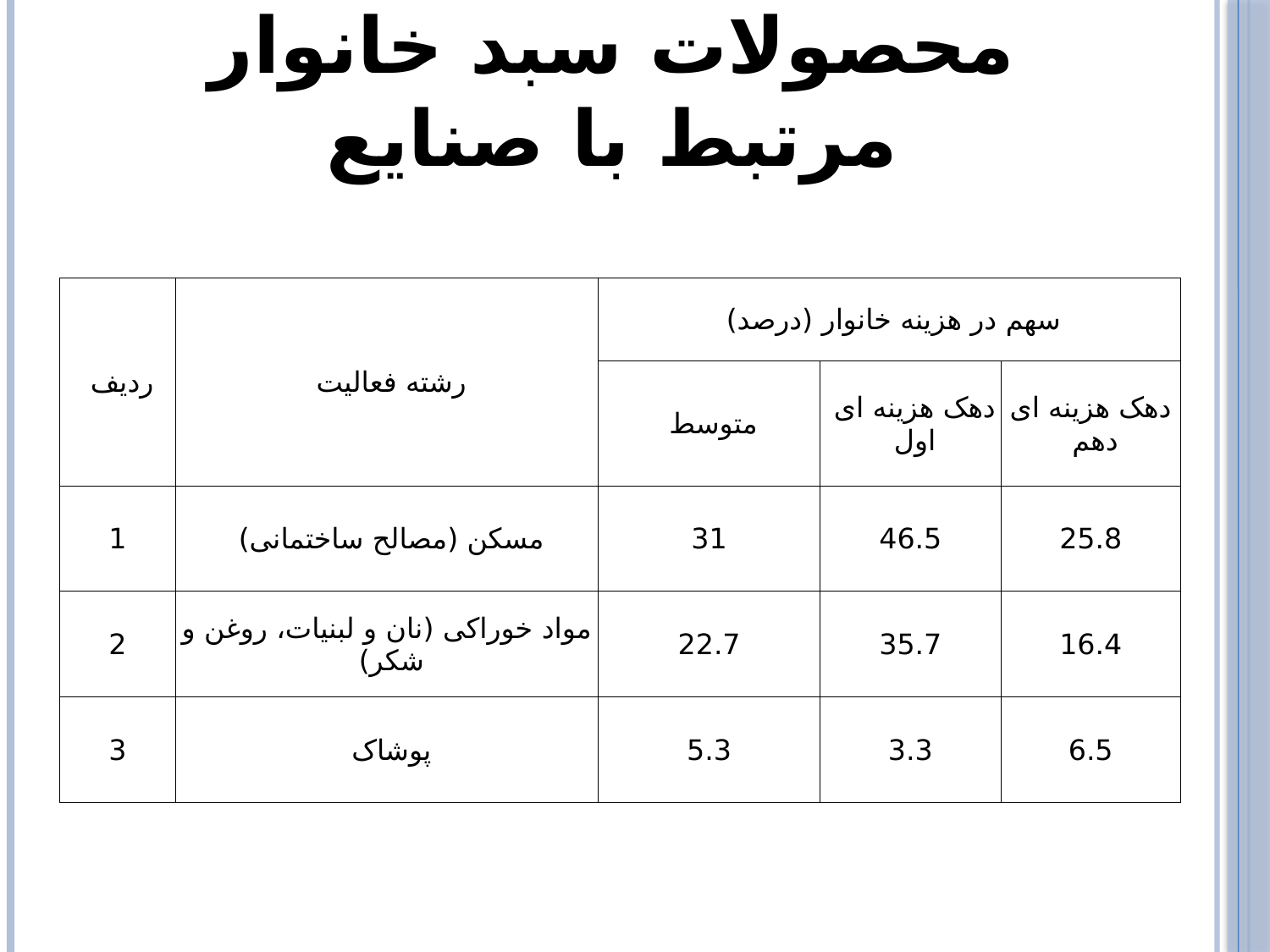

# محصولات سبد خانوار مرتبط با صنایع
| ردیف | رشته فعالیت | سهم در هزینه خانوار (درصد) |  |  |
| --- | --- | --- | --- | --- |
|  |  | متوسط | دهک هزینه ای اول | دهک هزینه ای دهم |
| 1 | مسکن (مصالح ساختمانی) | 31 | 46.5 | 25.8 |
| 2 | مواد خوراکی (نان و لبنیات، روغن و شکر) | 22.7 | 35.7 | 16.4 |
| 3 | پوشاک | 5.3 | 3.3 | 6.5 |